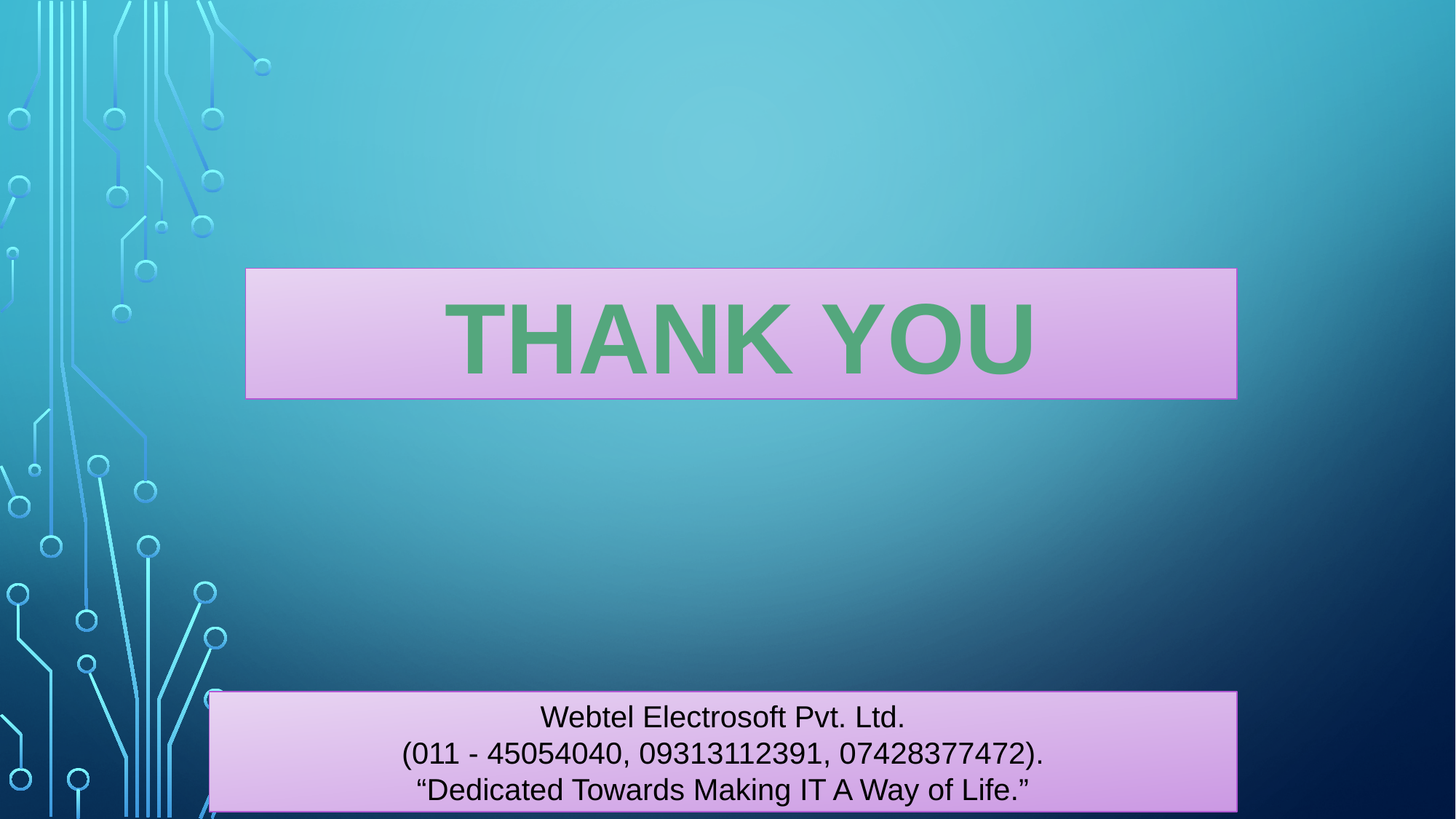

THANK YOU
Webtel Electrosoft Pvt. Ltd.
(011 - 45054040, 09313112391, 07428377472).
“Dedicated Towards Making IT A Way of Life.”